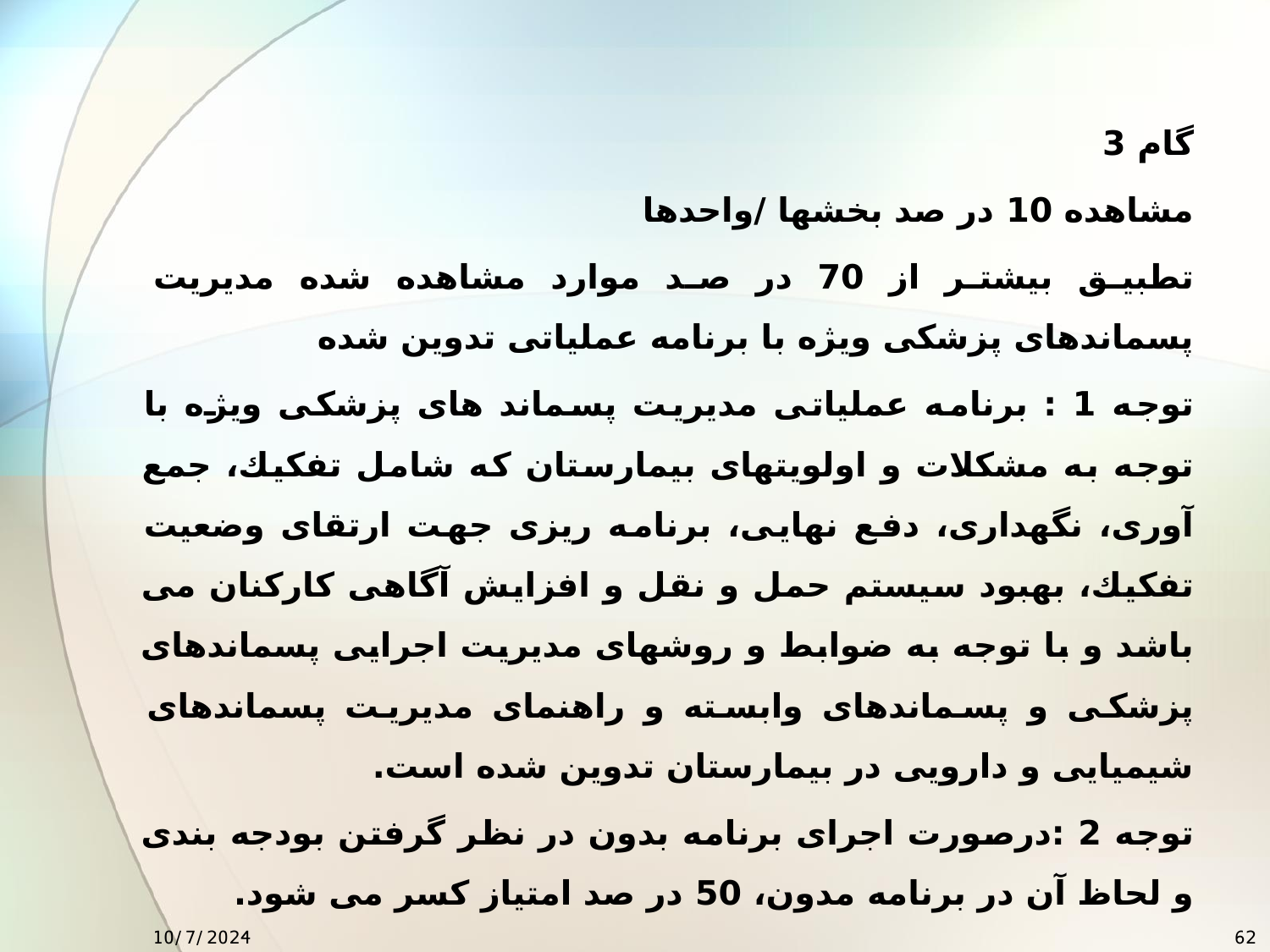

گام 3
مشاهده 10 در صد بخشها /واحدها
تطبیق بیشتر از 70 در صد موارد مشاهده شده مدیریت پسماندهای پزشکی ویژه با برنامه عملیاتی تدوین شده
توجه 1 : برنامه عملیاتی مدیریت پسماند های پزشکی ویژه با توجه به مشکلات و اولویتهای بیمارستان که شامل تفکیك، جمع آوری، نگهداری، دفع نهایی، برنامه ریزی جهت ارتقای وضعیت تفکیك، بهبود سیستم حمل و نقل و افزایش آگاهی کارکنان می باشد و با توجه به ضوابط و روشهای مدیریت اجرایی پسماندهای پزشکی و پسماندهای وابسته و راهنمای مدیریت پسماندهای شیمیایی و دارویی در بیمارستان تدوین شده است.
توجه 2 :درصورت اجرای برنامه بدون در نظر گرفتن بودجه بندی و لحاظ آن در برنامه مدون، 50 در صد امتیاز کسر می شود.

10/7/2024
62